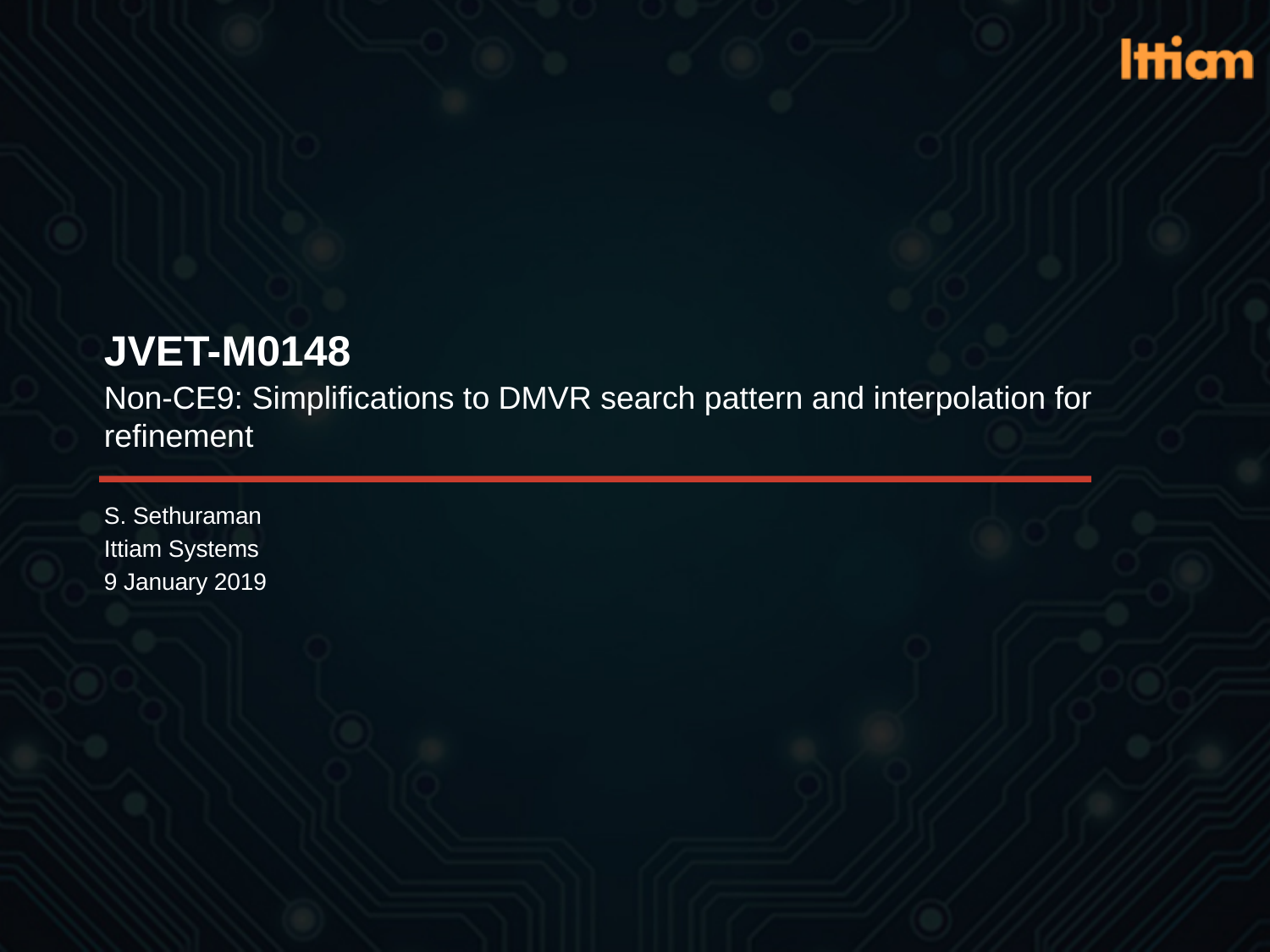

# JVET-M0148 Non-CE9: Simplifications to DMVR search pattern and interpolation for refinement
S. Sethuraman
Ittiam Systems
9 January 2019